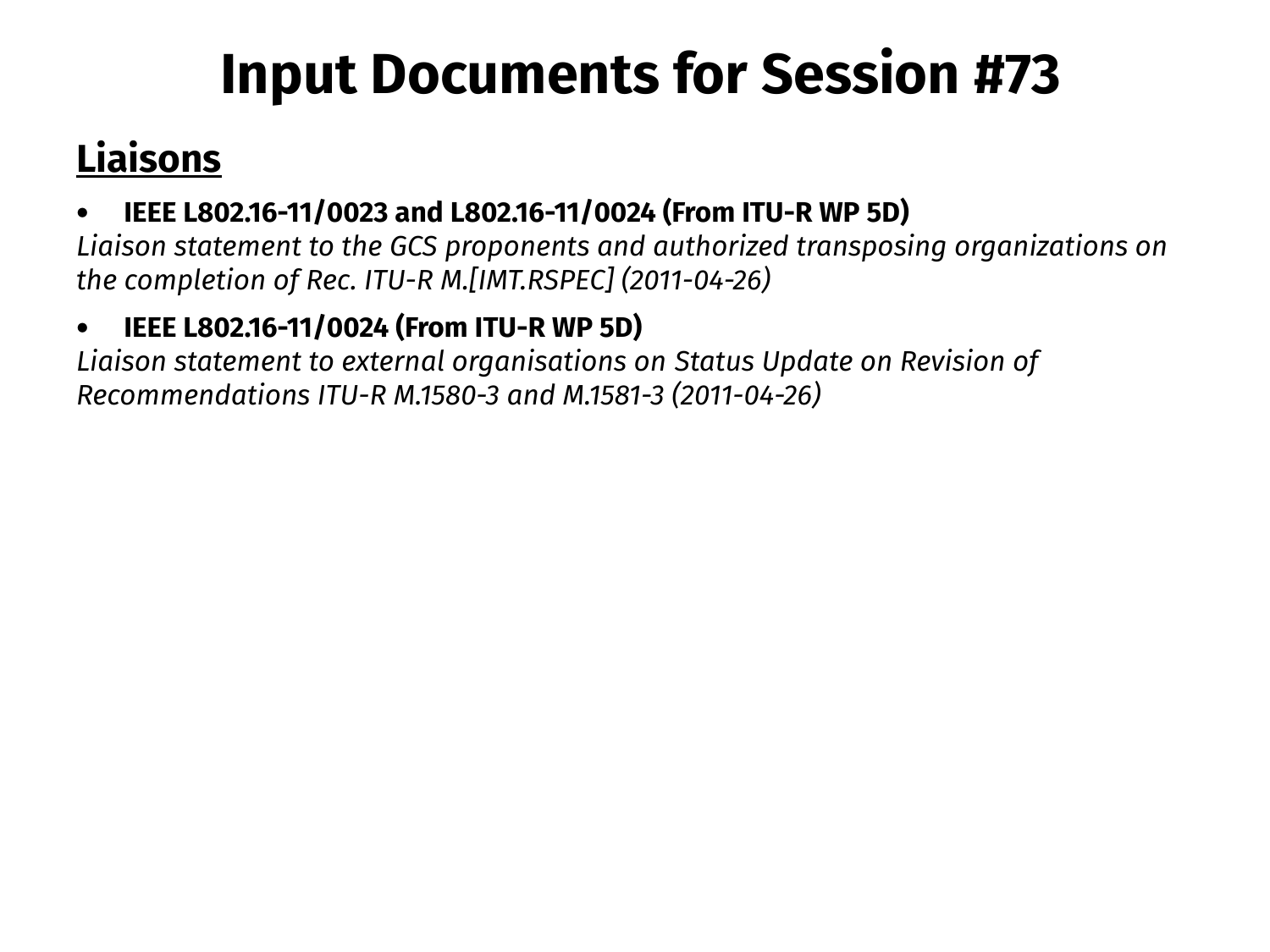

# Input Documents for Session #73
Liaisons
IEEE L802.16-11/0023 and L802.16-11/0024 (From ITU-R WP 5D)
Liaison statement to the GCS proponents and authorized transposing organizations on the completion of Rec. ITU-R M.[IMT.RSPEC] (2011-04-26)
IEEE L802.16-11/0024 (From ITU-R WP 5D)
Liaison statement to external organisations on Status Update on Revision of Recommendations ITU-R M.1580-3 and M.1581-3 (2011-04-26)